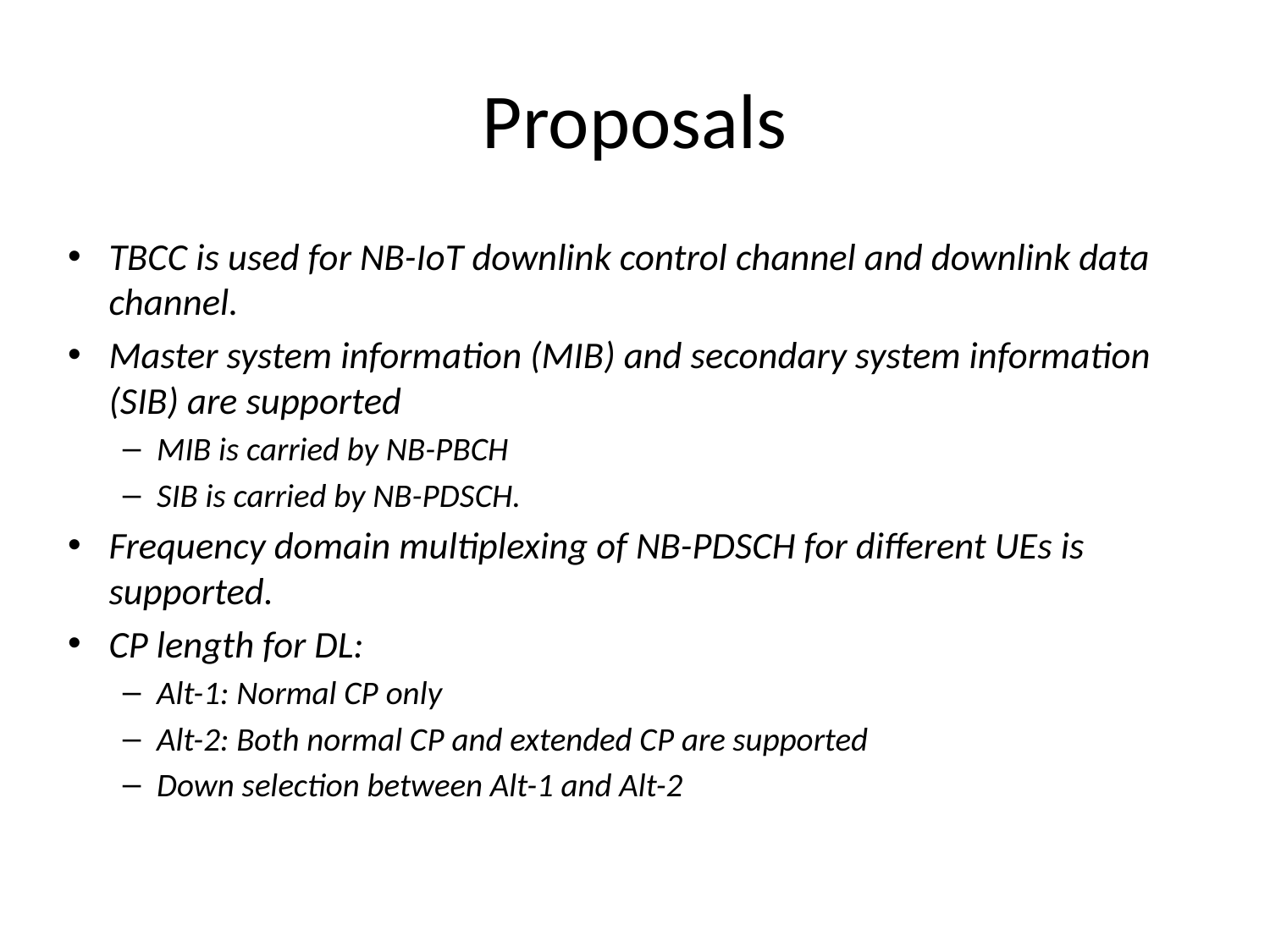

# Proposals
TBCC is used for NB-IoT downlink control channel and downlink data channel.
Master system information (MIB) and secondary system information (SIB) are supported
MIB is carried by NB-PBCH
SIB is carried by NB-PDSCH.
Frequency domain multiplexing of NB-PDSCH for different UEs is supported.
CP length for DL:
Alt-1: Normal CP only
Alt-2: Both normal CP and extended CP are supported
Down selection between Alt-1 and Alt-2